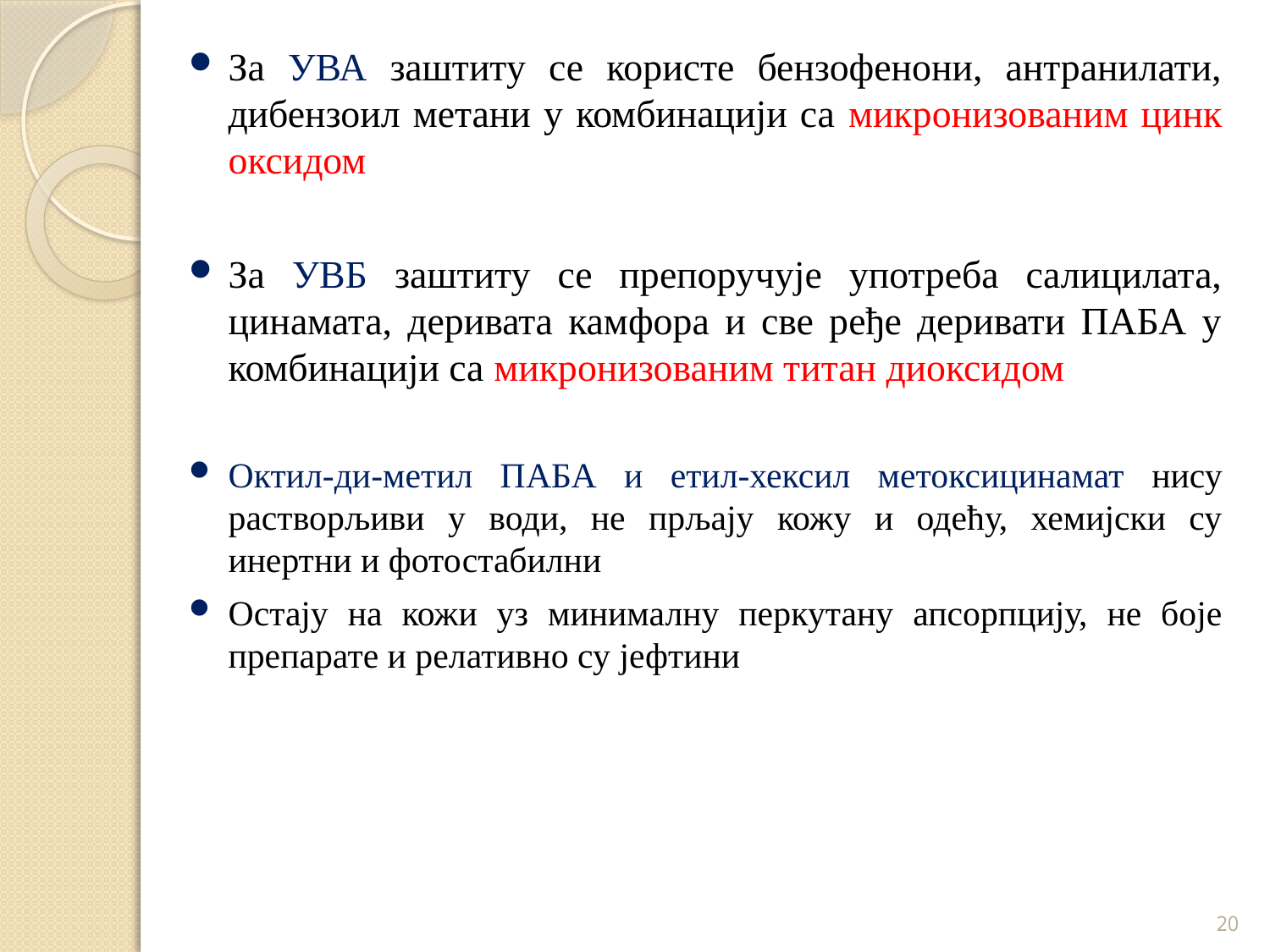

За УВА заштиту се користе бензофенони, антранилати, дибензоил метани у комбинацији са микронизованим цинк оксидом

За УВБ заштиту се препоручује употреба салицилата, цинамата, деривата камфора и све ређе деривати ПАБА у комбинацији са микронизованим титан диоксидом

Октил-ди-метил ПАБА и етил-хексил метоксицинамат нису растворљиви у води, не прљају кожу и одећу, хемијски су инертни и фотостабилни
Остају на кожи уз минималну перкутану апсорпцију, не боје препарате и релативно су јефтини
20